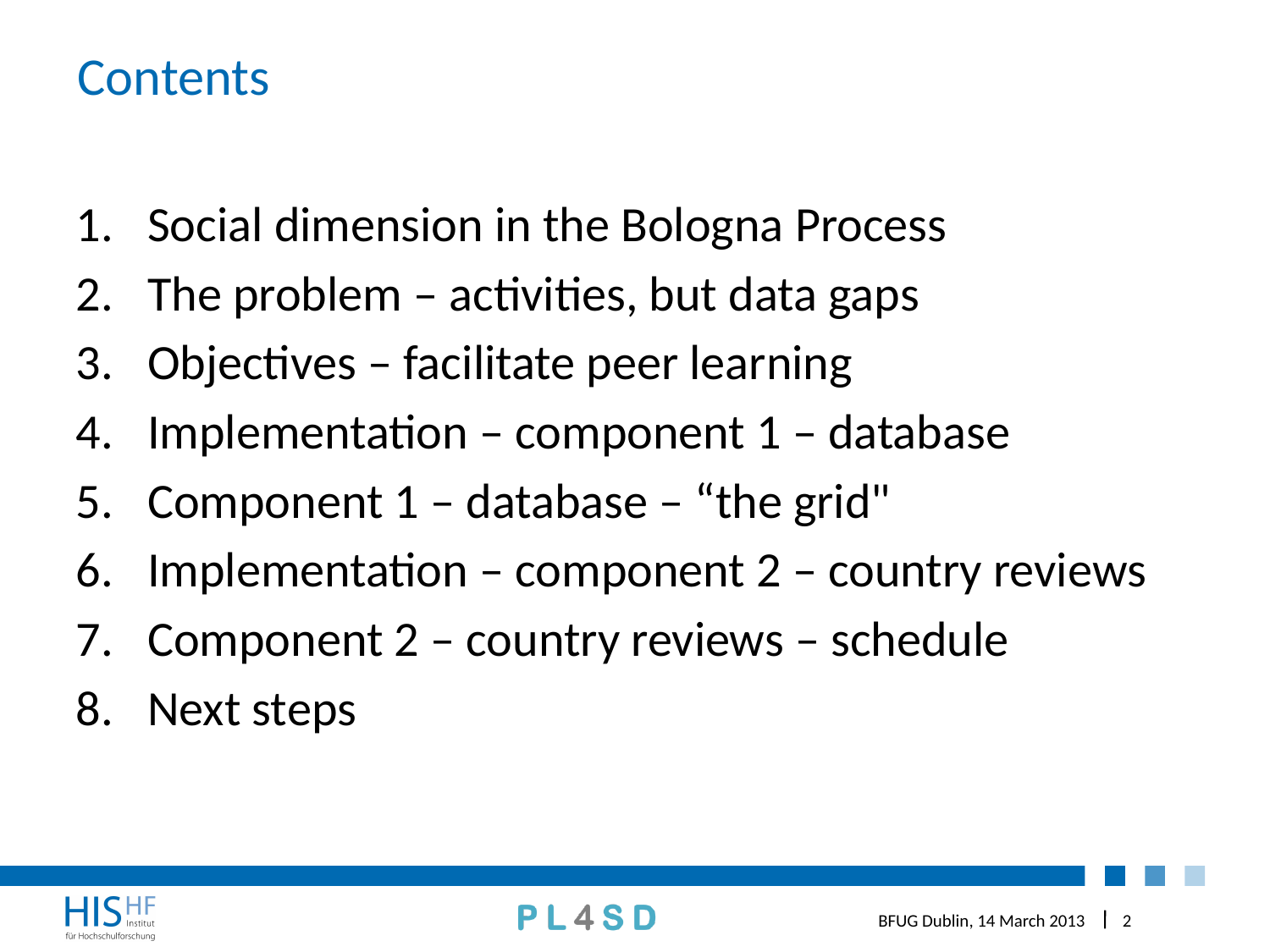

# Contents
Social dimension in the Bologna Process
The problem – activities, but data gaps
Objectives – facilitate peer learning
Implementation – component 1 – database
Component 1 – database – “the grid"
Implementation – component 2 – country reviews
Component 2 – country reviews – schedule
Next steps